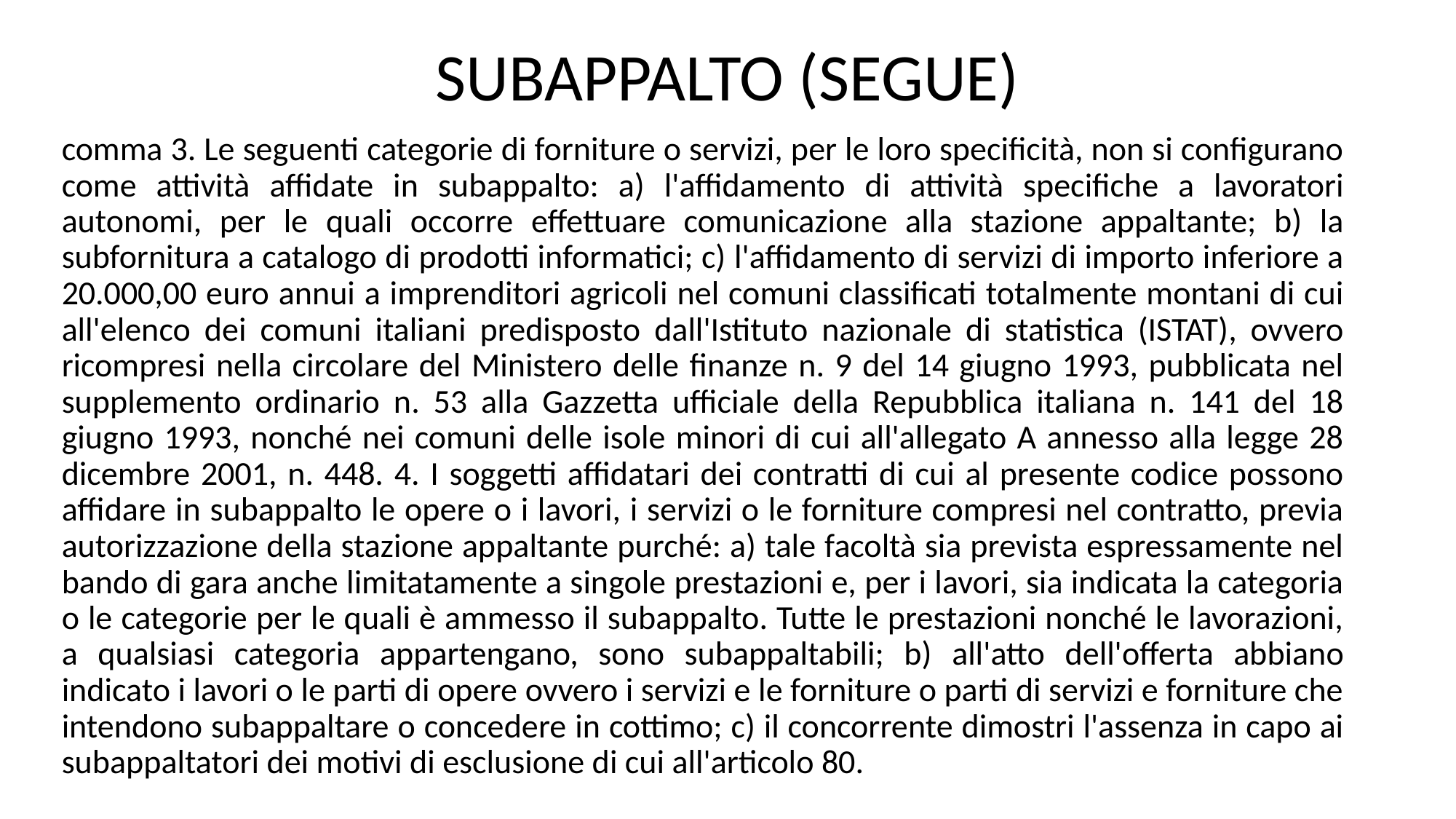

# SUBAPPALTO (SEGUE)
comma 3. Le seguenti categorie di forniture o servizi, per le loro specificità, non si configurano come attività affidate in subappalto: a) l'affidamento di attività specifiche a lavoratori autonomi, per le quali occorre effettuare comunicazione alla stazione appaltante; b) la subfornitura a catalogo di prodotti informatici; c) l'affidamento di servizi di importo inferiore a 20.000,00 euro annui a imprenditori agricoli nel comuni classificati totalmente montani di cui all'elenco dei comuni italiani predisposto dall'Istituto nazionale di statistica (ISTAT), ovvero ricompresi nella circolare del Ministero delle finanze n. 9 del 14 giugno 1993, pubblicata nel supplemento ordinario n. 53 alla Gazzetta ufficiale della Repubblica italiana n. 141 del 18 giugno 1993, nonché nei comuni delle isole minori di cui all'allegato A annesso alla legge 28 dicembre 2001, n. 448. 4. I soggetti affidatari dei contratti di cui al presente codice possono affidare in subappalto le opere o i lavori, i servizi o le forniture compresi nel contratto, previa autorizzazione della stazione appaltante purché: a) tale facoltà sia prevista espressamente nel bando di gara anche limitatamente a singole prestazioni e, per i lavori, sia indicata la categoria o le categorie per le quali è ammesso il subappalto. Tutte le prestazioni nonché le lavorazioni, a qualsiasi categoria appartengano, sono subappaltabili; b) all'atto dell'offerta abbiano indicato i lavori o le parti di opere ovvero i servizi e le forniture o parti di servizi e forniture che intendono subappaltare o concedere in cottimo; c) il concorrente dimostri l'assenza in capo ai subappaltatori dei motivi di esclusione di cui all'articolo 80.